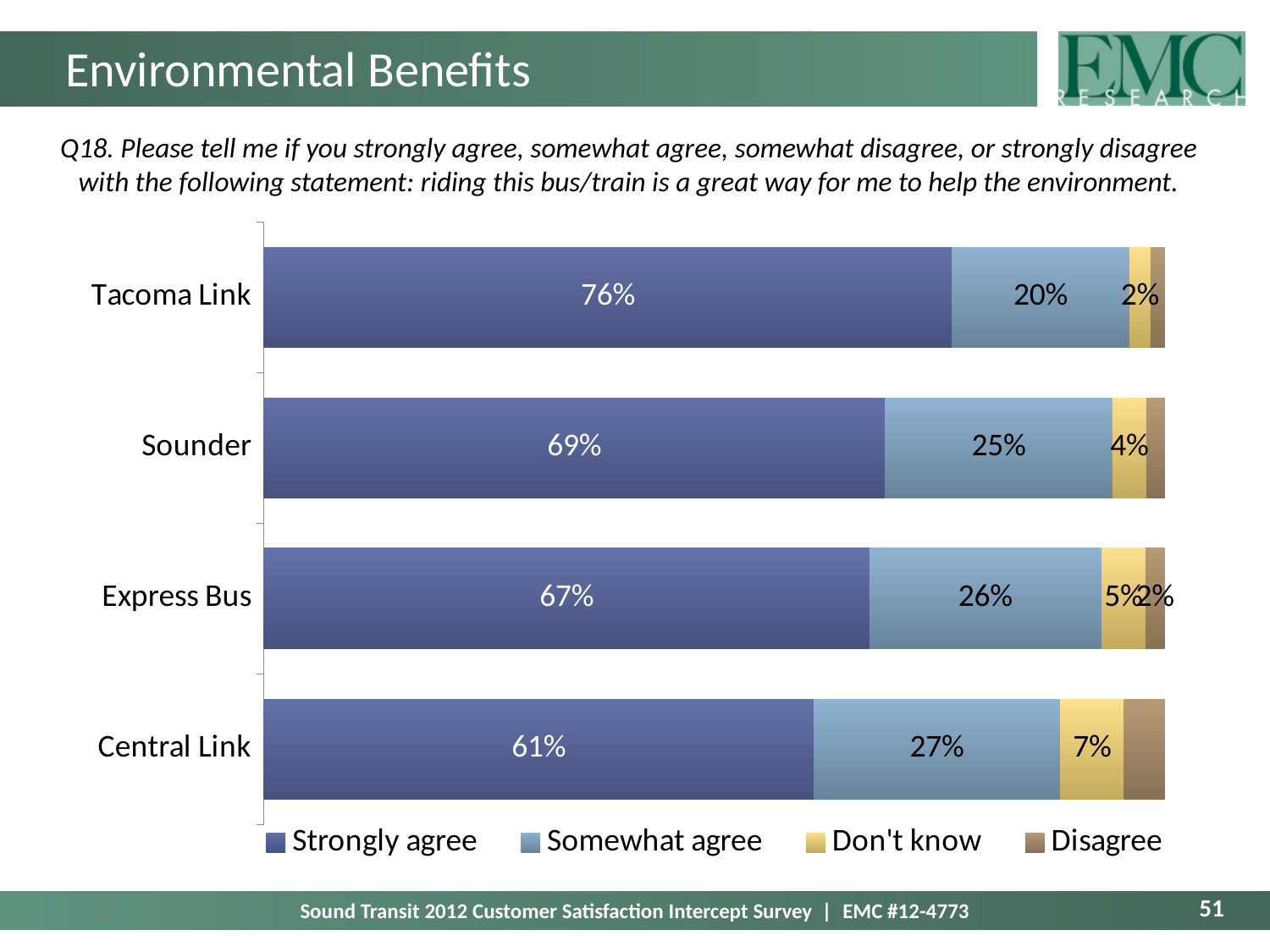

# Environmental Benefits
Q18. Please tell me if you strongly agree, somewhat agree, somewhat disagree, or strongly disagree with the following statement: riding this bus/train is a great way for me to help the environment.

### Chart

| Category | Strongly agree | Somewhat agree | Don't know | Disagree |
|---|---|---|---|---|
| Tacoma Link | 0.7637795275590549 | 0.19685039370078683 | 0.02362204724409442 | 0.01574803149606295 |
| Sounder | 0.6895870394215444 | 0.25229510752476103 | 0.03748941154804493 | 0.0206284415056491 |
| Express Bus | 0.6721103920337445 | 0.2578020609495738 | 0.0485499450309478 | 0.02153760198573386 |
| Central Link | 0.6102610012562962 | 0.27377000267156526 | 0.0706176103433643 | 0.045351385728775256 |